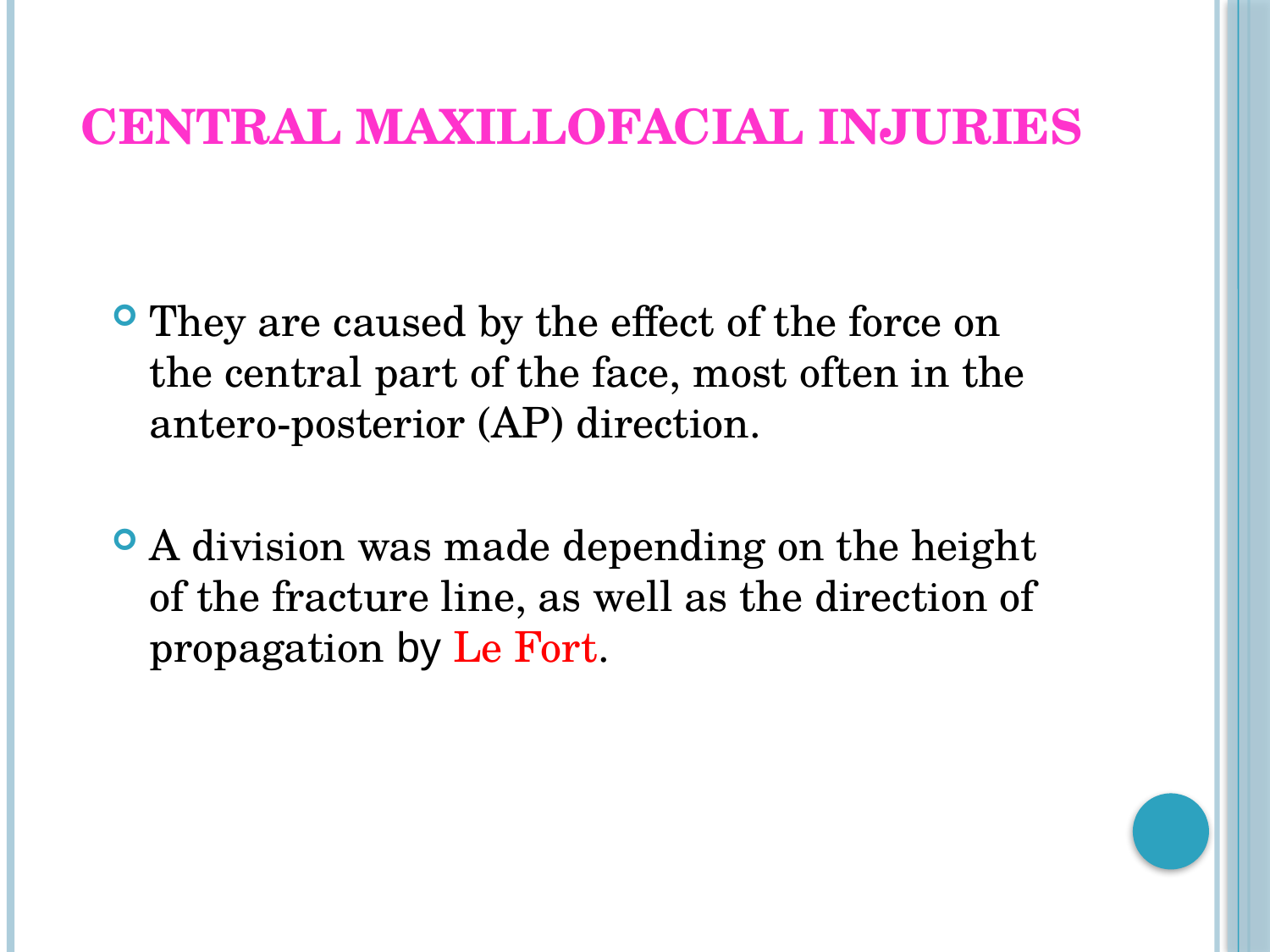

# Central maxillofacial injuries
They are caused by the effect of the force on the central part of the face, most often in the antero-posterior (AP) direction.

A division was made depending on the height of the fracture line, as well as the direction of propagation by Le Fort.